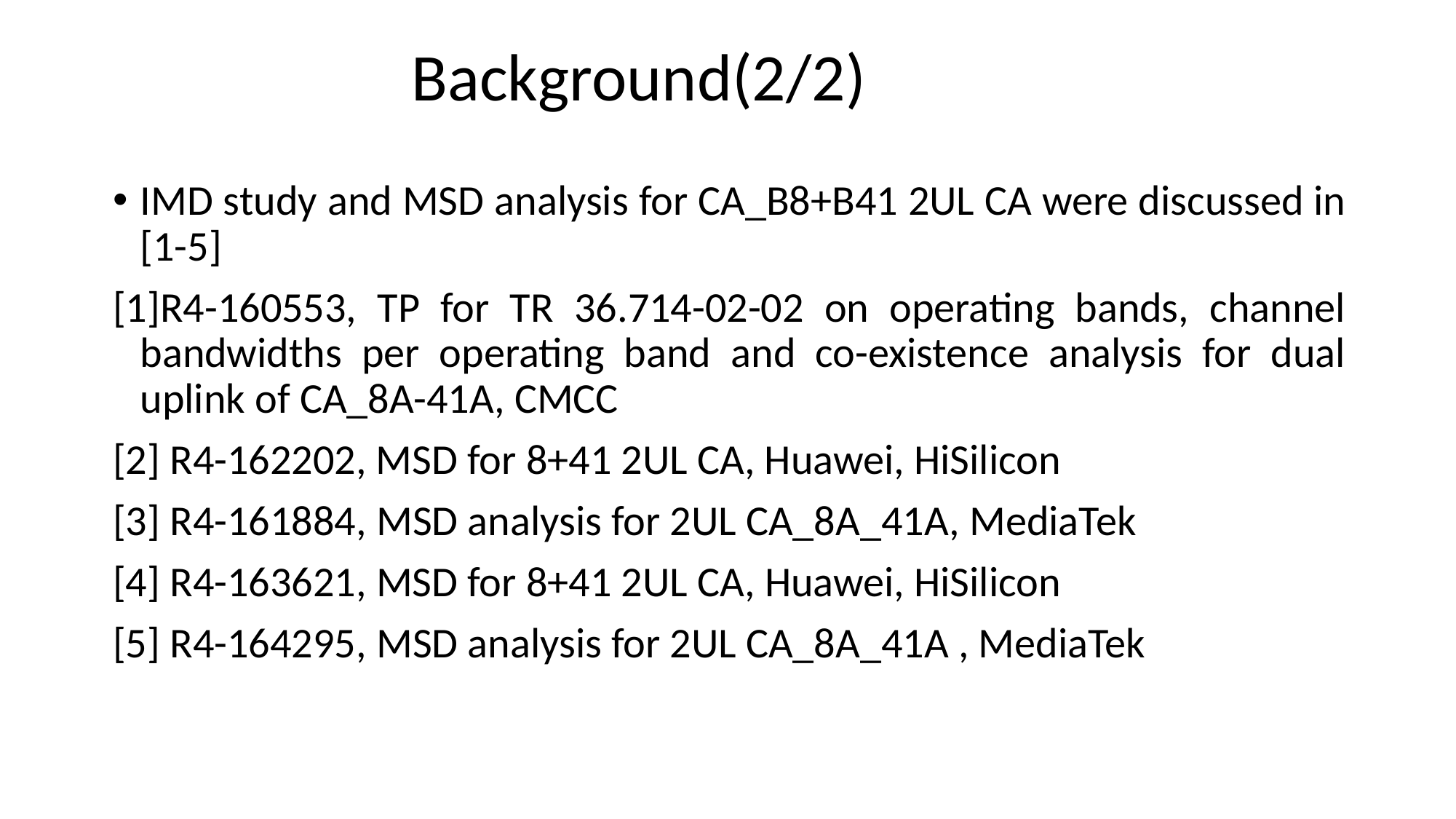

# Background(2/2)
IMD study and MSD analysis for CA_B8+B41 2UL CA were discussed in [1-5]
[1]R4-160553, TP for TR 36.714-02-02 on operating bands, channel bandwidths per operating band and co-existence analysis for dual uplink of CA_8A-41A, CMCC
[2] R4-162202, MSD for 8+41 2UL CA, Huawei, HiSilicon
[3] R4-161884, MSD analysis for 2UL CA_8A_41A, MediaTek
[4] R4-163621, MSD for 8+41 2UL CA, Huawei, HiSilicon
[5] R4-164295, MSD analysis for 2UL CA_8A_41A , MediaTek